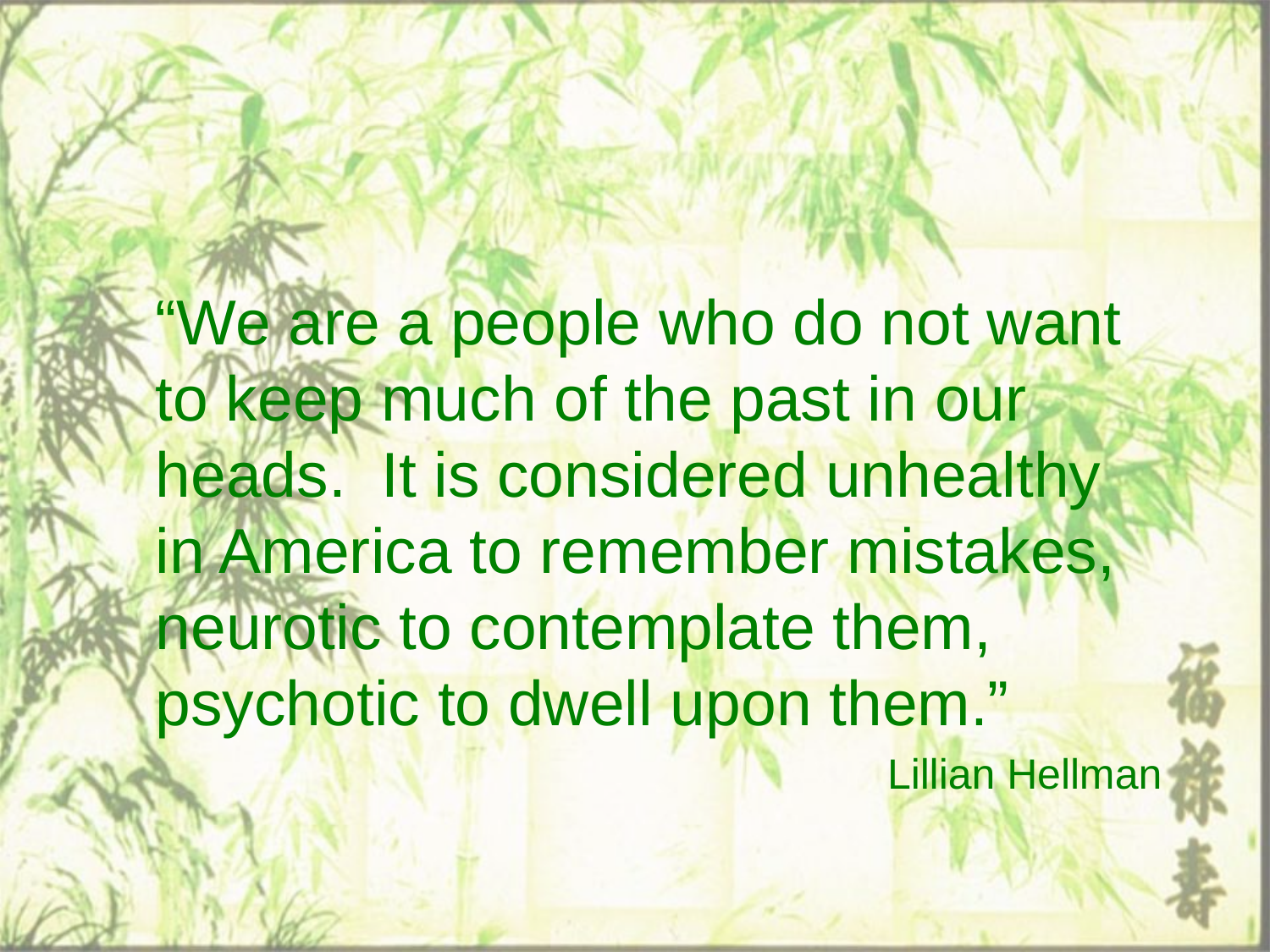

“We are a people who do not want to keep much of the past in our heads.  It is considered unhealthy in America to remember mistakes, neurotic to contemplate them, psychotic to dwell upon them.”
Lillian Hellman